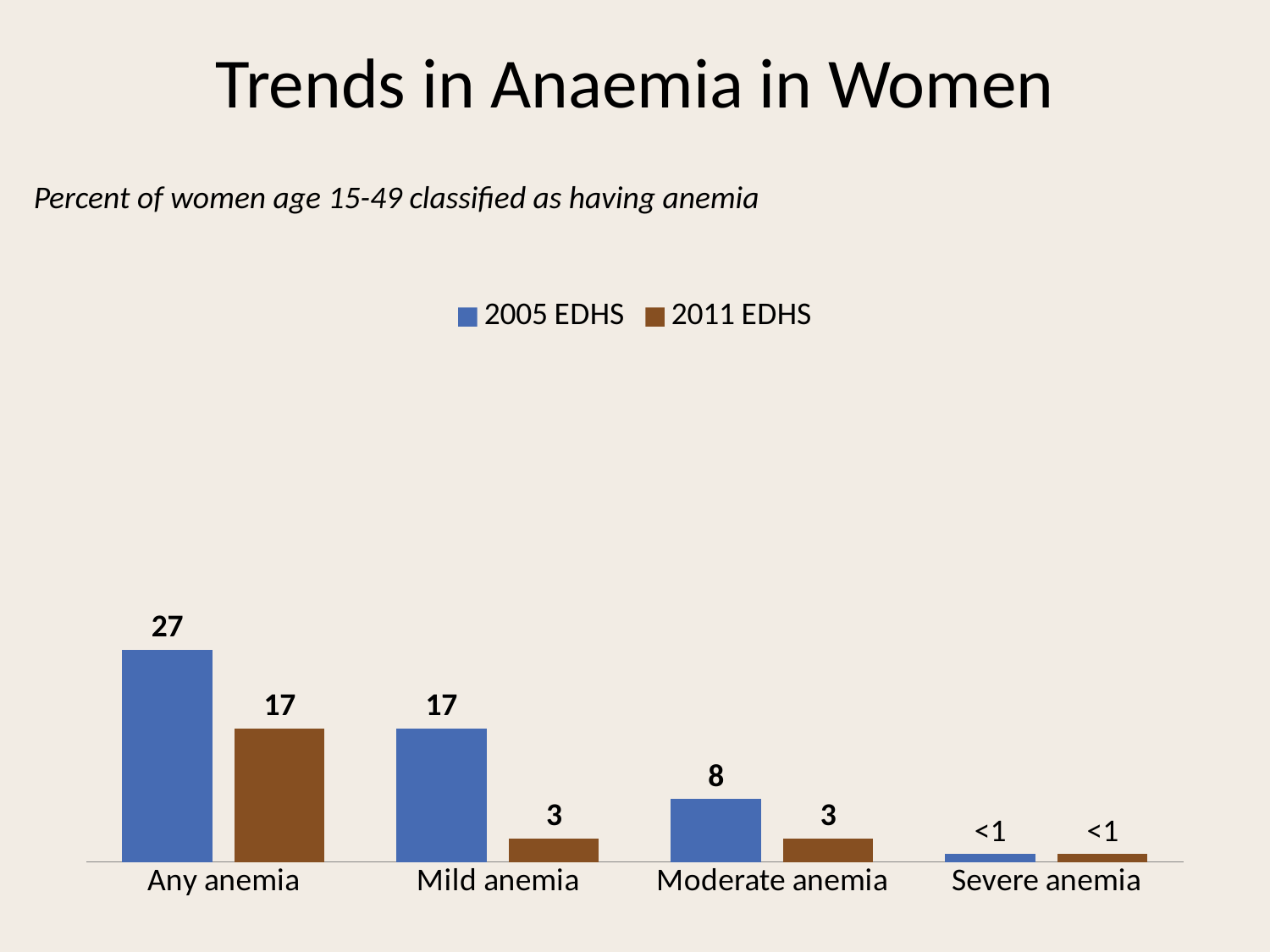

# Trends in Anaemia in Women
Percent of women age 15-49 classified as having anemia

### Chart

| Category | 2005 EDHS | 2011 EDHS |
|---|---|---|
| Any anemia | 27.0 | 17.0 |
| Mild anemia | 17.0 | 3.0 |
| Moderate anemia | 8.0 | 3.0 |
| Severe anemia | 1.0 | 1.0 |